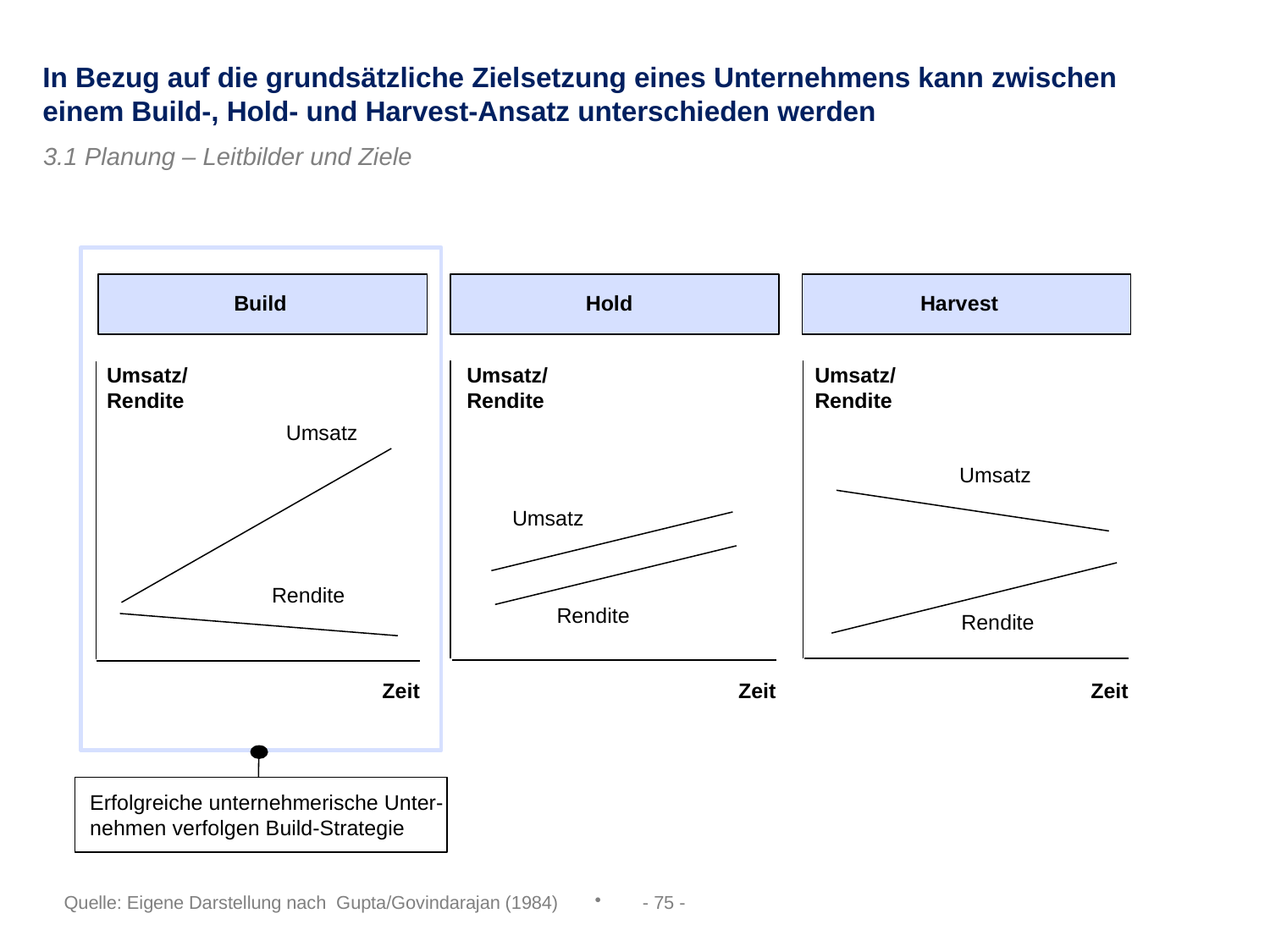

In Bezug auf die grundsätzliche Zielsetzung eines Unternehmens kann zwischen einem Build-, Hold- und Harvest-Ansatz unterschieden werden
3.1 Planung – Leitbilder und Ziele

Harvest
Build
Hold
Umsatz/ Rendite
Umsatz/ Rendite
Umsatz/ Rendite
Umsatz
Umsatz
Umsatz
Rendite
Rendite
Rendite
Zeit
Zeit
Zeit

Erfolgreiche unternehmerische Unter-nehmen verfolgen Build-Strategie
- 75 -
Quelle: Eigene Darstellung nach  Gupta/Govindarajan (1984)